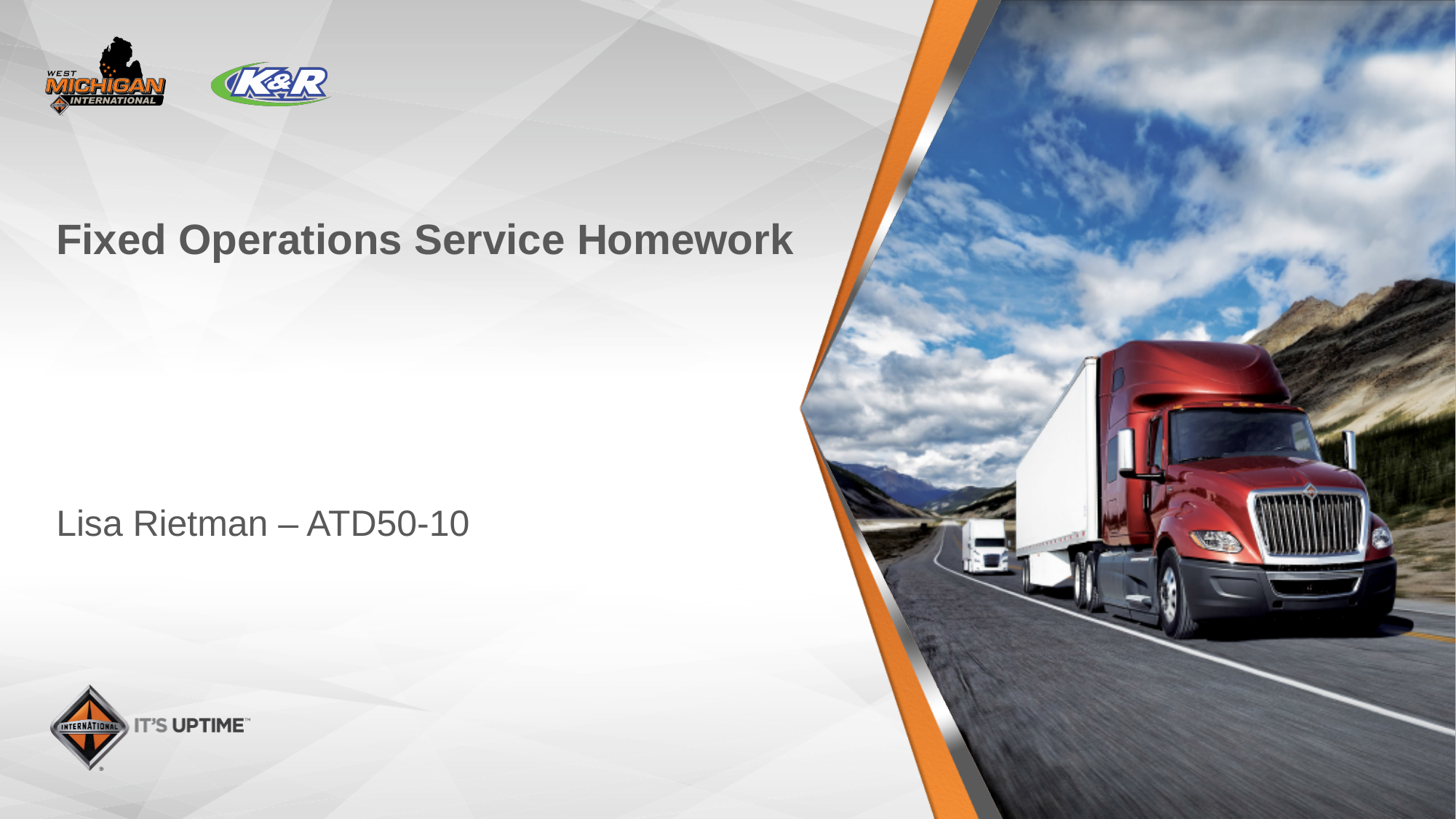

# Fixed Operations Service Homework
Lisa Rietman – ATD50-10